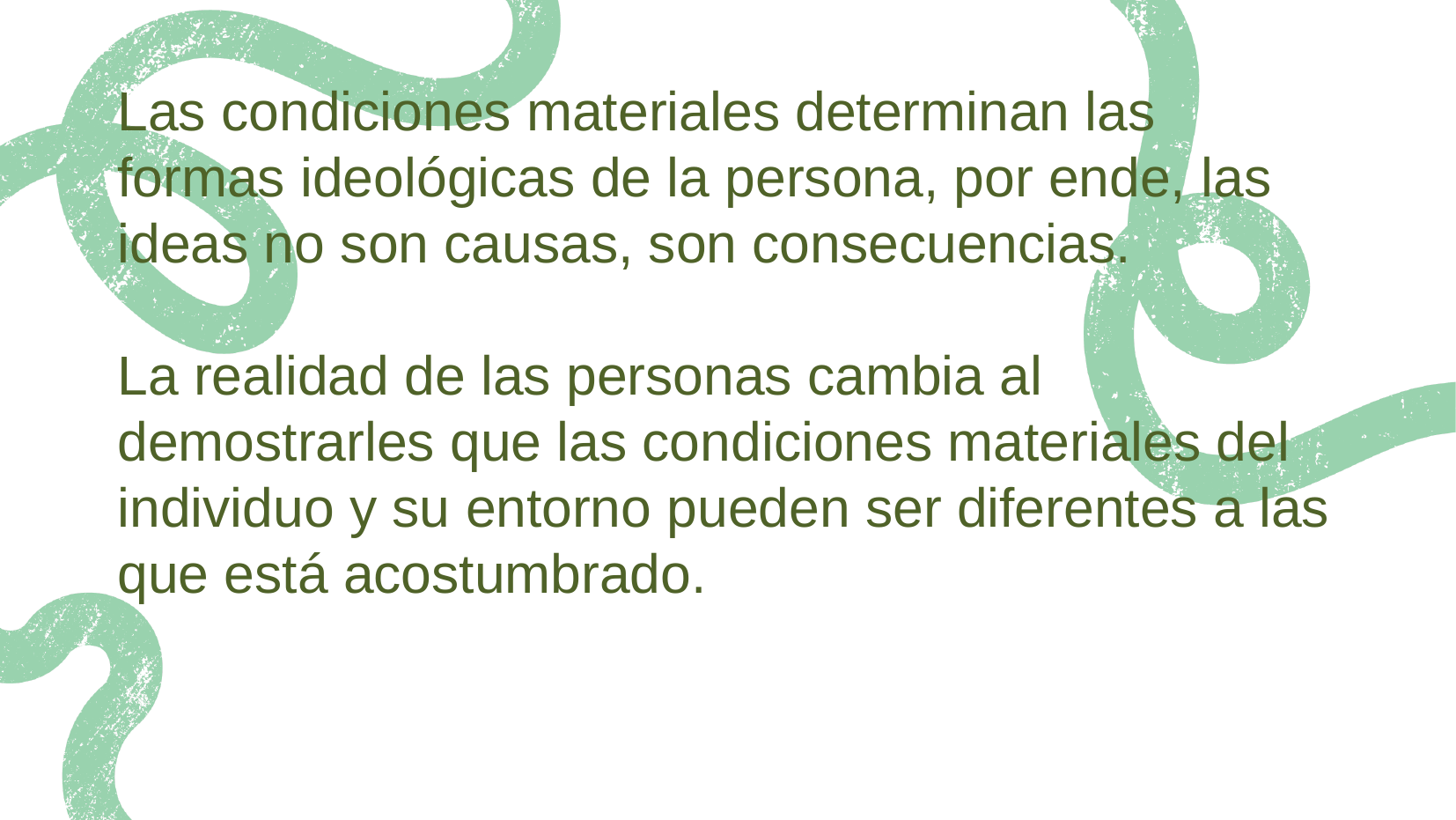

Las condiciones materiales determinan las formas ideológicas de la persona, por ende, las ideas no son causas, son consecuencias.

La realidad de las personas cambia al demostrarles que las condiciones materiales del individuo y su entorno pueden ser diferentes a las que está acostumbrado.